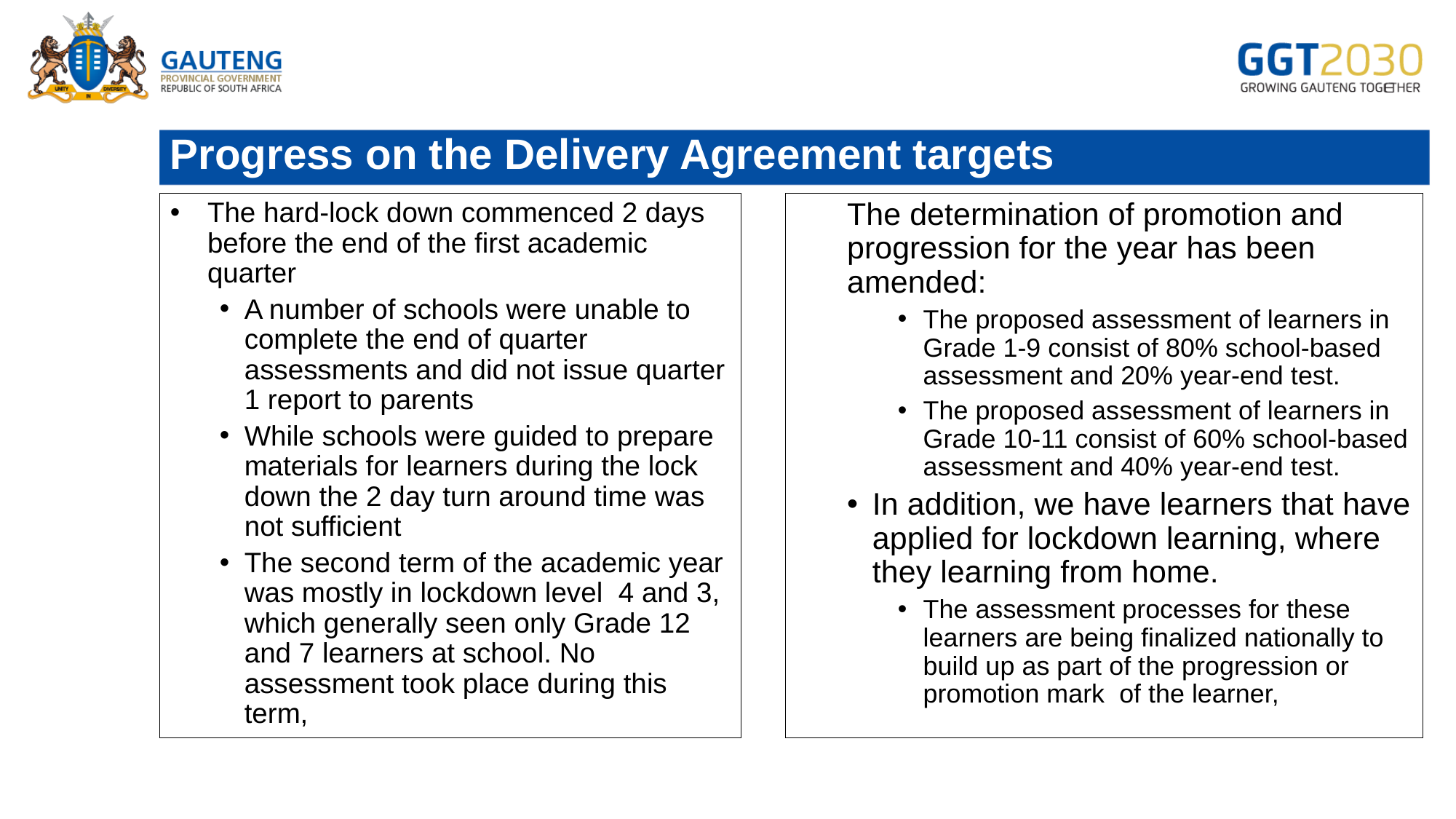

# Progress on the Delivery Agreement targets
The determination of promotion and progression for the year has been amended:
The proposed assessment of learners in Grade 1-9 consist of 80% school-based assessment and 20% year-end test.
The proposed assessment of learners in Grade 10-11 consist of 60% school-based assessment and 40% year-end test.
In addition, we have learners that have applied for lockdown learning, where they learning from home.
The assessment processes for these learners are being finalized nationally to build up as part of the progression or promotion mark  of the learner,

The hard-lock down commenced 2 days before the end of the first academic quarter
A number of schools were unable to complete the end of quarter assessments and did not issue quarter 1 report to parents
While schools were guided to prepare materials for learners during the lock down the 2 day turn around time was not sufficient
The second term of the academic year was mostly in lockdown level  4 and 3, which generally seen only Grade 12 and 7 learners at school. No assessment took place during this term,